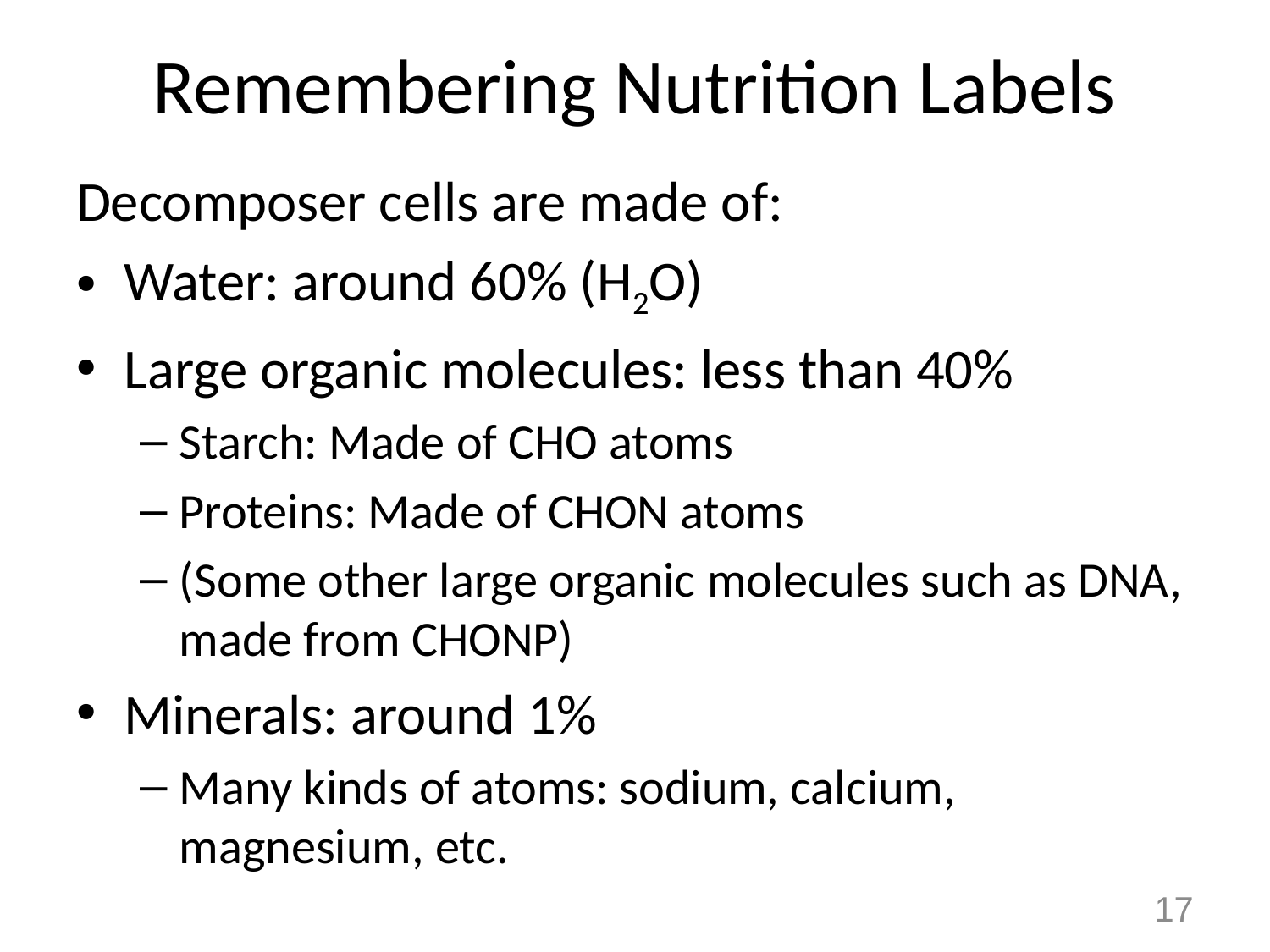

# Remembering Nutrition Labels
Decomposer cells are made of:
Water: around 60% (H2O)
Large organic molecules: less than 40%
Starch: Made of CHO atoms
Proteins: Made of CHON atoms
(Some other large organic molecules such as DNA, made from CHONP)
Minerals: around 1%
Many kinds of atoms: sodium, calcium, magnesium, etc.

17